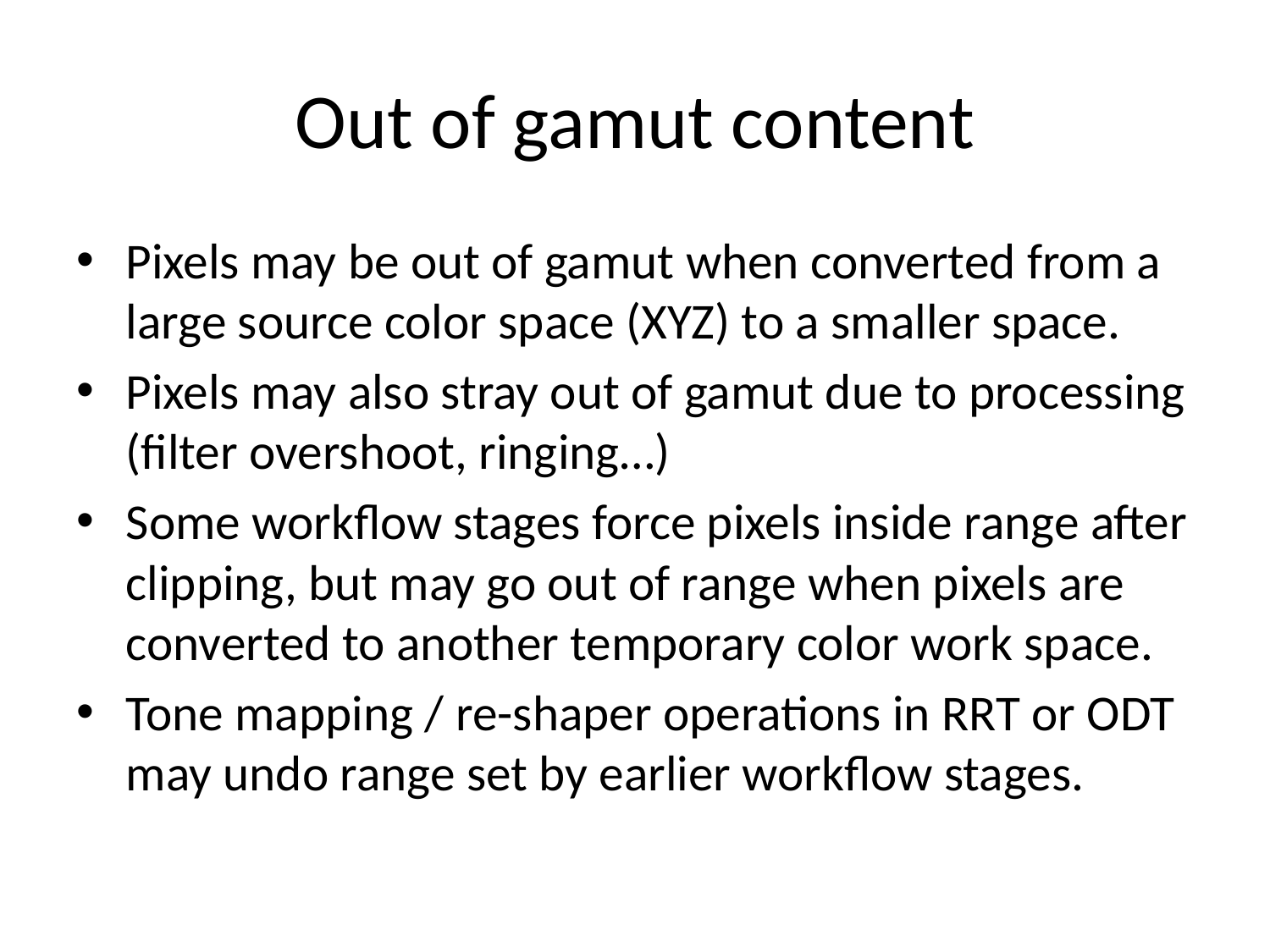

# Out of gamut content
Pixels may be out of gamut when converted from a large source color space (XYZ) to a smaller space.
Pixels may also stray out of gamut due to processing (filter overshoot, ringing…)
Some workflow stages force pixels inside range after clipping, but may go out of range when pixels are converted to another temporary color work space.
Tone mapping / re-shaper operations in RRT or ODT may undo range set by earlier workflow stages.